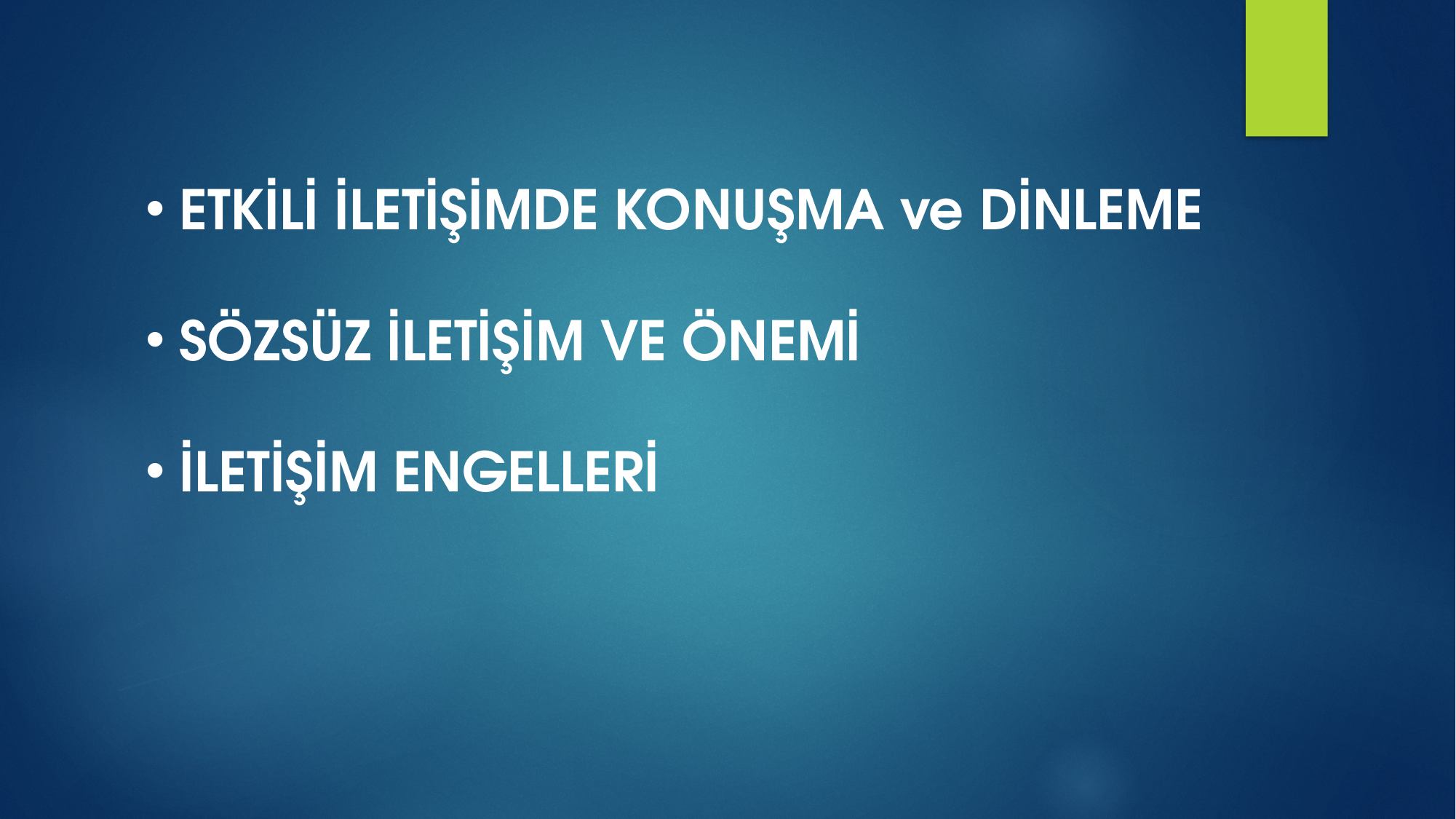

ETKİLİ İLETİŞİMDE KONUŞMA ve DİNLEME

SÖZSÜZ İLETİŞİM VE ÖNEMİ

İLETİŞİM ENGELLERİ